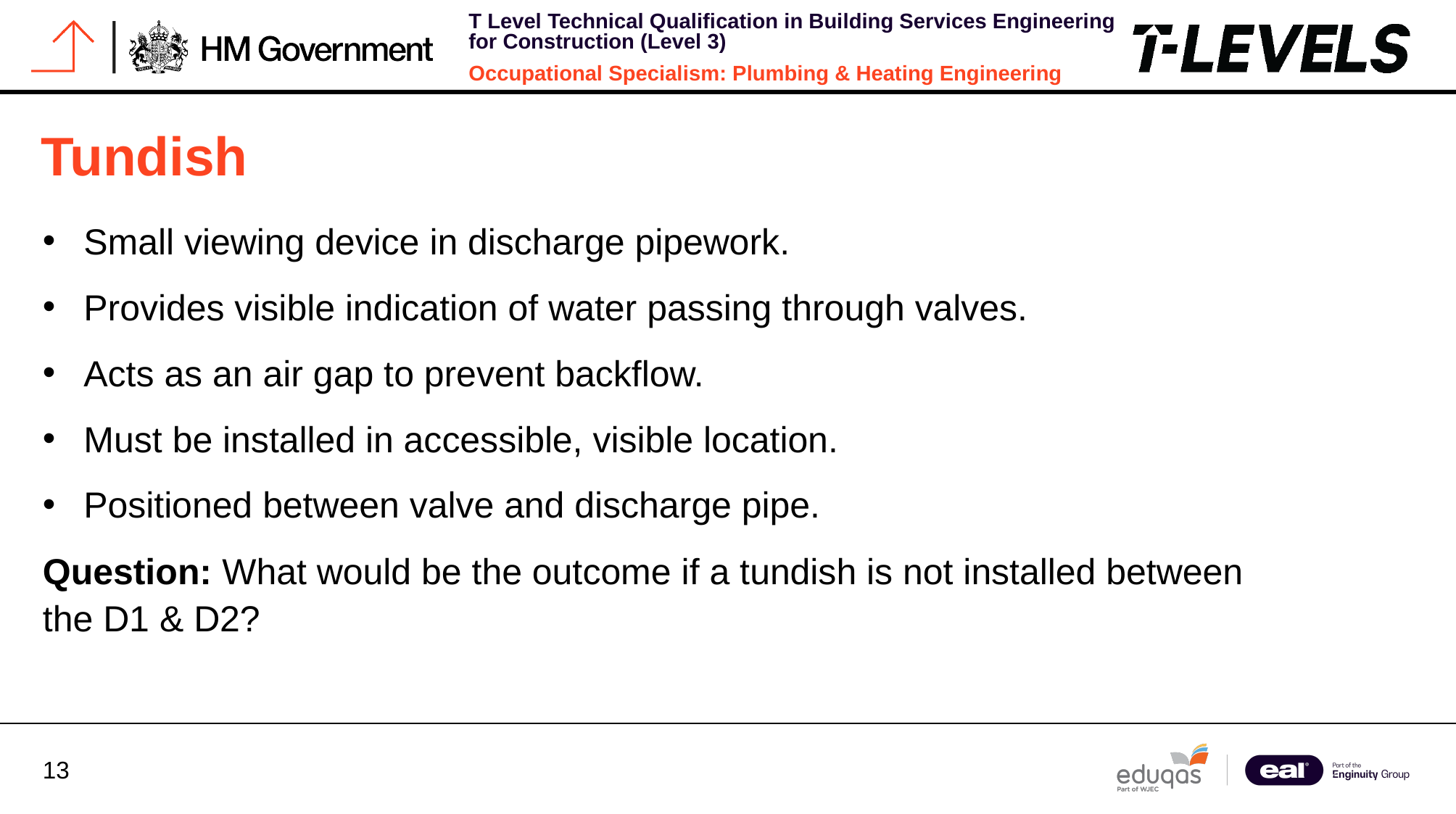

# Tundish
Small viewing device in discharge pipework.
Provides visible indication of water passing through valves.
Acts as an air gap to prevent backflow.
Must be installed in accessible, visible location.
Positioned between valve and discharge pipe.
Question: What would be the outcome if a tundish is not installed between the D1 & D2?